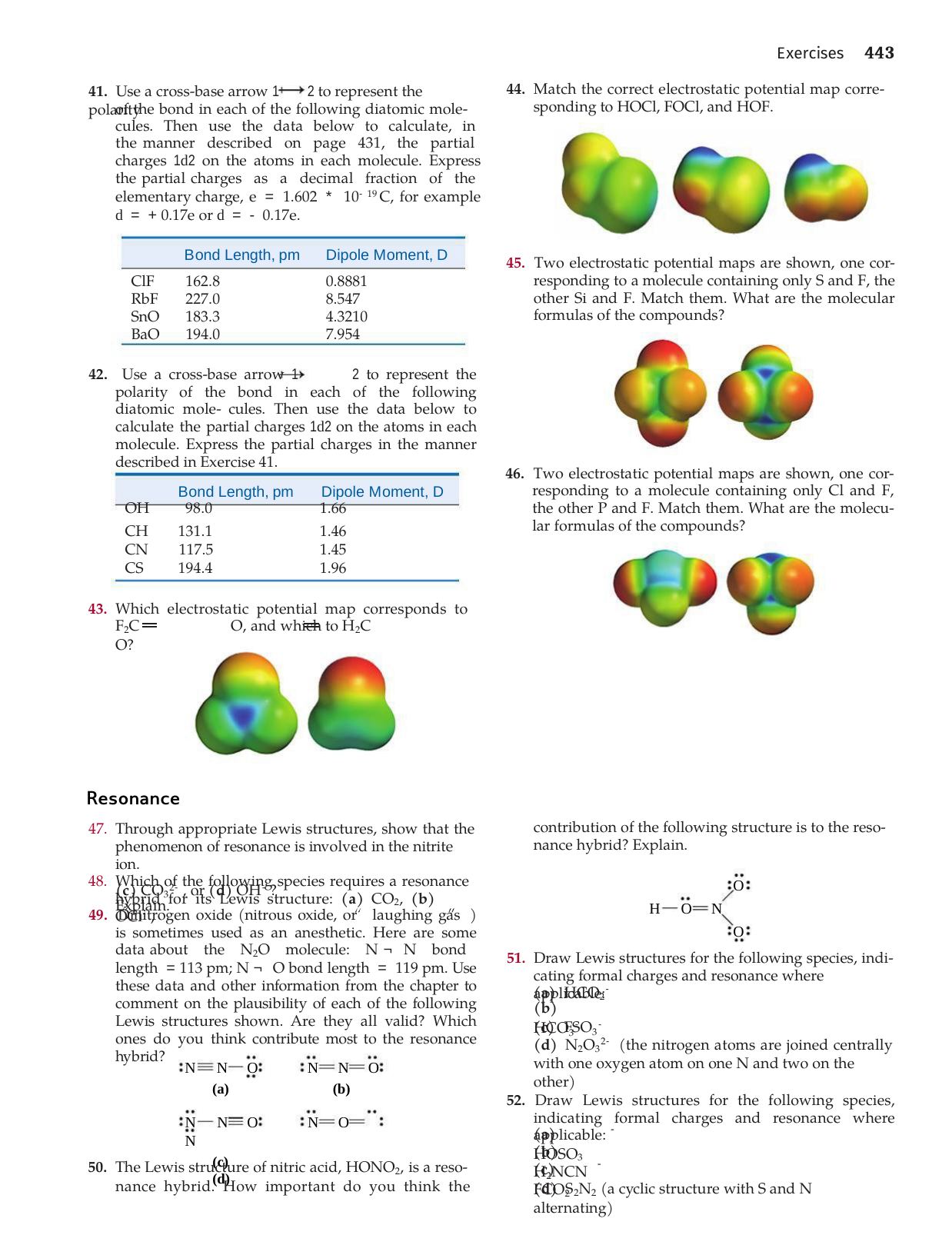

Exercises	443
44.  Match the correct electrostatic potential map corre- sponding to HOCl, FOCl, and HOF.
41.  Use a cross-base arrow 1	2 to represent the polarity
of the bond in each of the following diatomic mole-
cules.  Then  use  the  data  below  to  calculate,  in  the manner  described  on  page  431,  the  partial  charges 1d2 on the atoms in each molecule. Express the partial charges  as  a  decimal  fraction  of  the  elementary charge, e  =  1.602  *  10-19 C, for example d  =  + 0.17e or d  =  - 0.17e.
Bond Length, pm
ClF	162.8
RbF	227.0
SnO	183.3
BaO	194.0
Dipole Moment, D
0.8881
8.547
4.3210
7.954
45.  Two electrostatic potential maps are shown, one cor- responding to a molecule containing only S and F, the other Si and F. Match them. What are the molecular formulas of the compounds?
42.  Use a cross-base arrow 1        2 to represent the polarity of the bond in each of the following diatomic mole- cules. Then use the data below to calculate the partial charges 1d2 on the atoms in each molecule. Express the partial charges in the manner described in Exercise 41.
46.  Two electrostatic potential maps are shown, one cor- responding to a molecule containing only Cl and F, the other P and F. Match them. What are the molecu- lar formulas of the compounds?
Bond Length, pm	Dipole Moment, D
| OH | 98.0 | 1.66 |
| --- | --- | --- |
| CH | 131.1 | 1.46 |
| CN | 117.5 | 1.45 |
| CS | 194.4 | 1.96 |
43.  Which  electrostatic  potential  map  corresponds  to F2C	O, and which to H2C	O?

Resonance
Through appropriate Lewis structures, show that the phenomenon of resonance is involved in the nitrite ion.
Which of the following species requires a resonance
hybrid  for  its  Lewis  structure:  (a)  CO2,  (b)  OCl-,
contribution of the following structure is to the reso- nance hybrid? Explain.
O
(c) CO32-, or (d) OH-? Explain.

H	O	N
49.  Dinitrogen oxide (nitrous oxide, or   laughing gas  ) is sometimes used as an anesthetic. Here are some data about   the   N2O   molecule:   N ¬ N   bond   length  = 113 pm; N ¬ O bond length  =  119 pm. Use these data and other information from the chapter to comment on the plausibility of each of the following Lewis structures shown. Are they all valid? Which ones do you think contribute most to the resonance hybrid?

O
51.  Draw Lewis structures for the following species, indi- cating formal charges and resonance where applicable:
(a)  HCO2-

(b)  HCO3-

(c)  FSO3-

(d)  N2O32-  (the nitrogen atoms are joined centrally

with one oxygen atom on one N and two on the other)
52.  Draw  Lewis  structures  for  the  following  species, indicating   formal   charges   and   resonance   where applicable:
N	N	O	N	N	O
(b)

N	N	O	N	O	N
(c)	(d)
-
(a)  HOSO3
(b)  H2NCN
-
50.  The Lewis structure of nitric acid, HONO2, is a reso- nance  hybrid.  How  important  do  you  think  the
(c)  FCO2
(d)  S2N2 (a cyclic structure with S and N alternating)